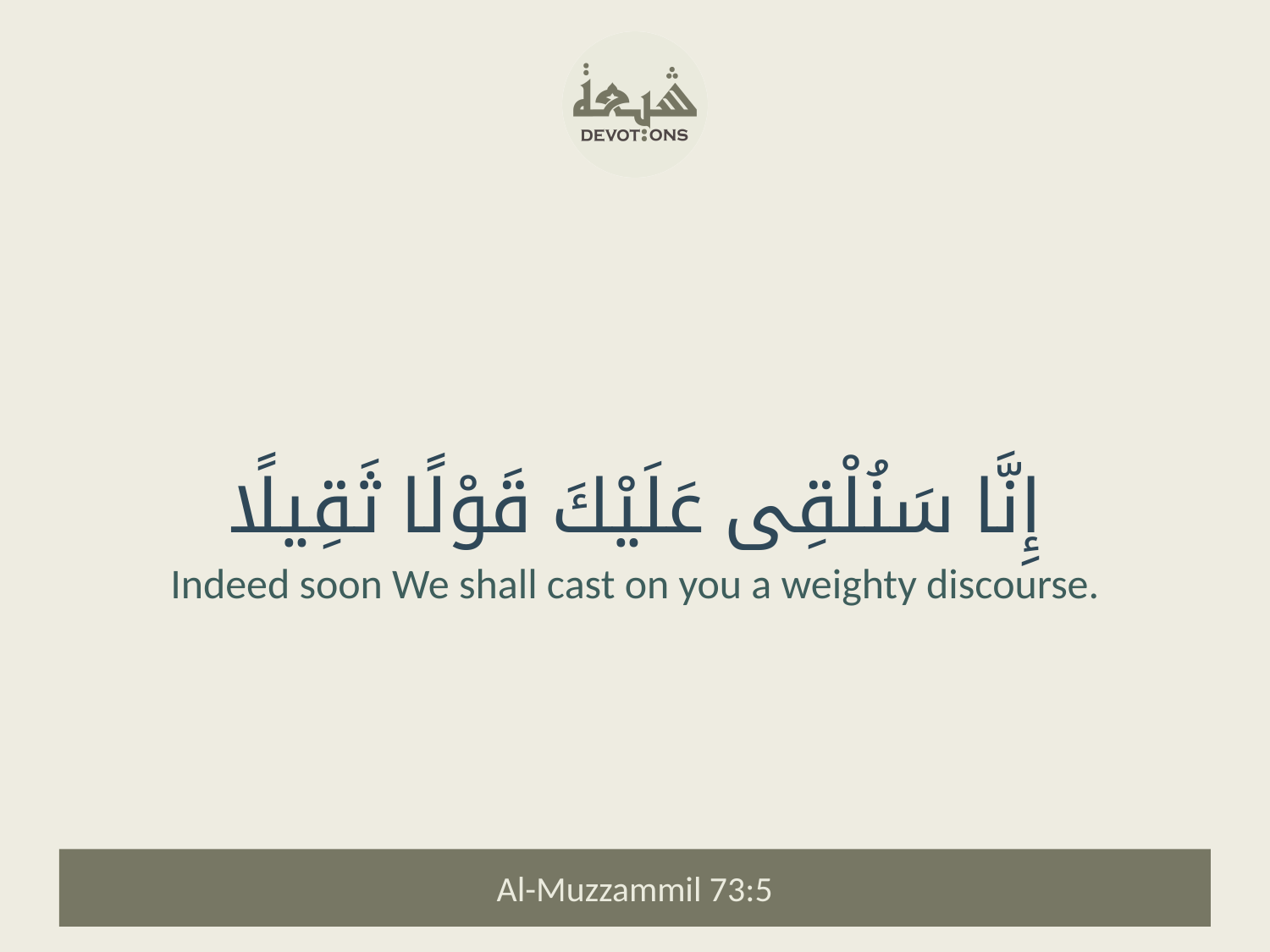

إِنَّا سَنُلْقِى عَلَيْكَ قَوْلًا ثَقِيلًا
Indeed soon We shall cast on you a weighty discourse.
Al-Muzzammil 73:5